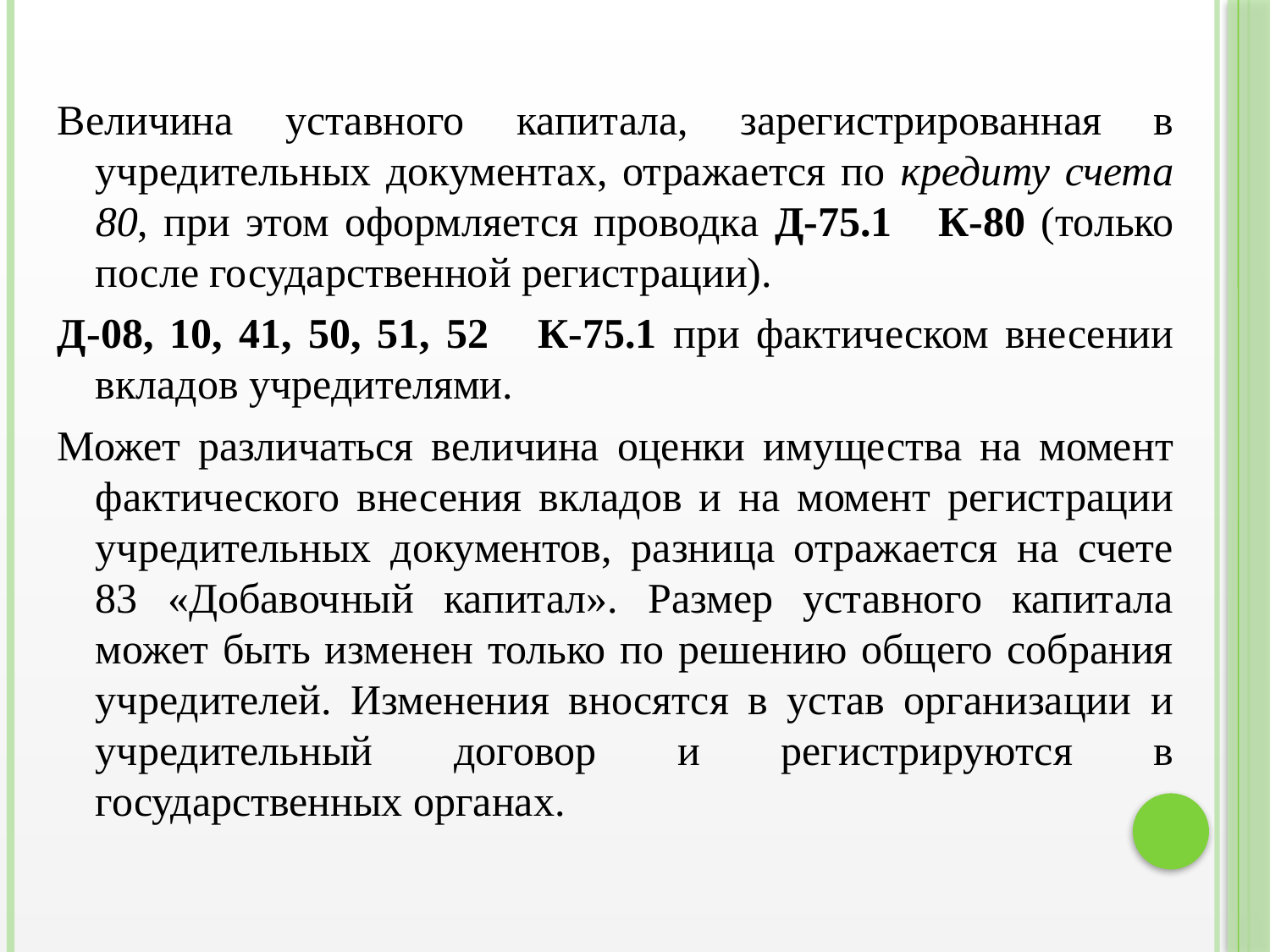

Величина уставного капитала, зарегистрированная в учредительных документах, отражается по кредиту счета 80, при этом оформляется проводка Д-75.1   К-80 (только после государственной регистрации).
Д-08, 10, 41, 50, 51, 52   К-75.1 при фактическом внесении вкладов учредителями.
Может различаться величина оценки имущества на момент фактического внесения вкладов и на момент регистрации учредительных документов, разница отражается на счете 83 «Добавочный капитал». Размер уставного капитала может быть изменен только по решению общего собрания учредителей. Изменения вносятся в устав организации и учредительный договор и регистрируются в государственных органах.